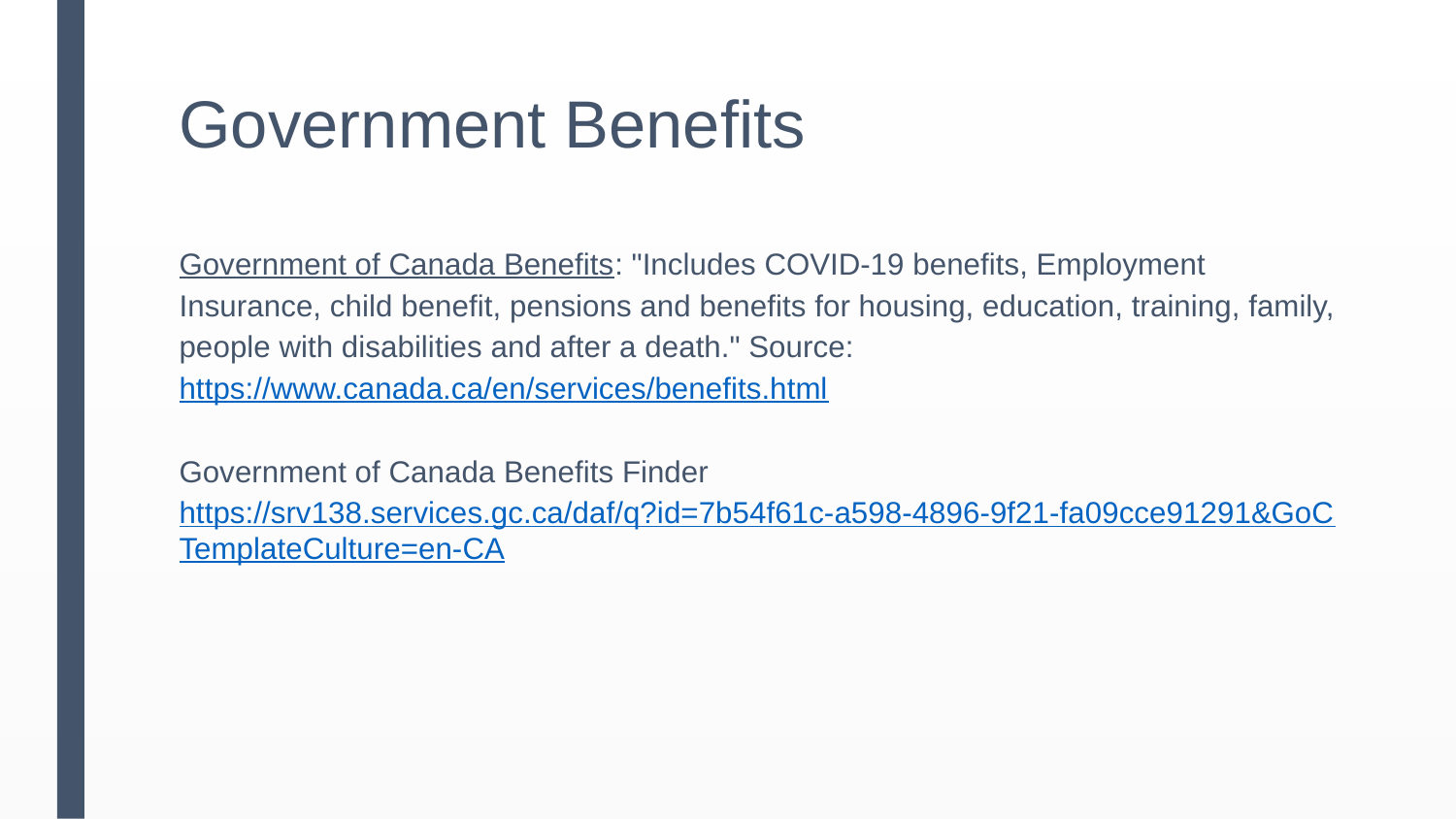

# Government Benefits
Government of Canada Benefits: "Includes COVID-19 benefits, Employment Insurance, child benefit, pensions and benefits for housing, education, training, family, people with disabilities and after a death." Source: https://www.canada.ca/en/services/benefits.html

Government of Canada Benefits Finder
https://srv138.services.gc.ca/daf/q?id=7b54f61c-a598-4896-9f21-fa09cce91291&GoCTemplateCulture=en-CA